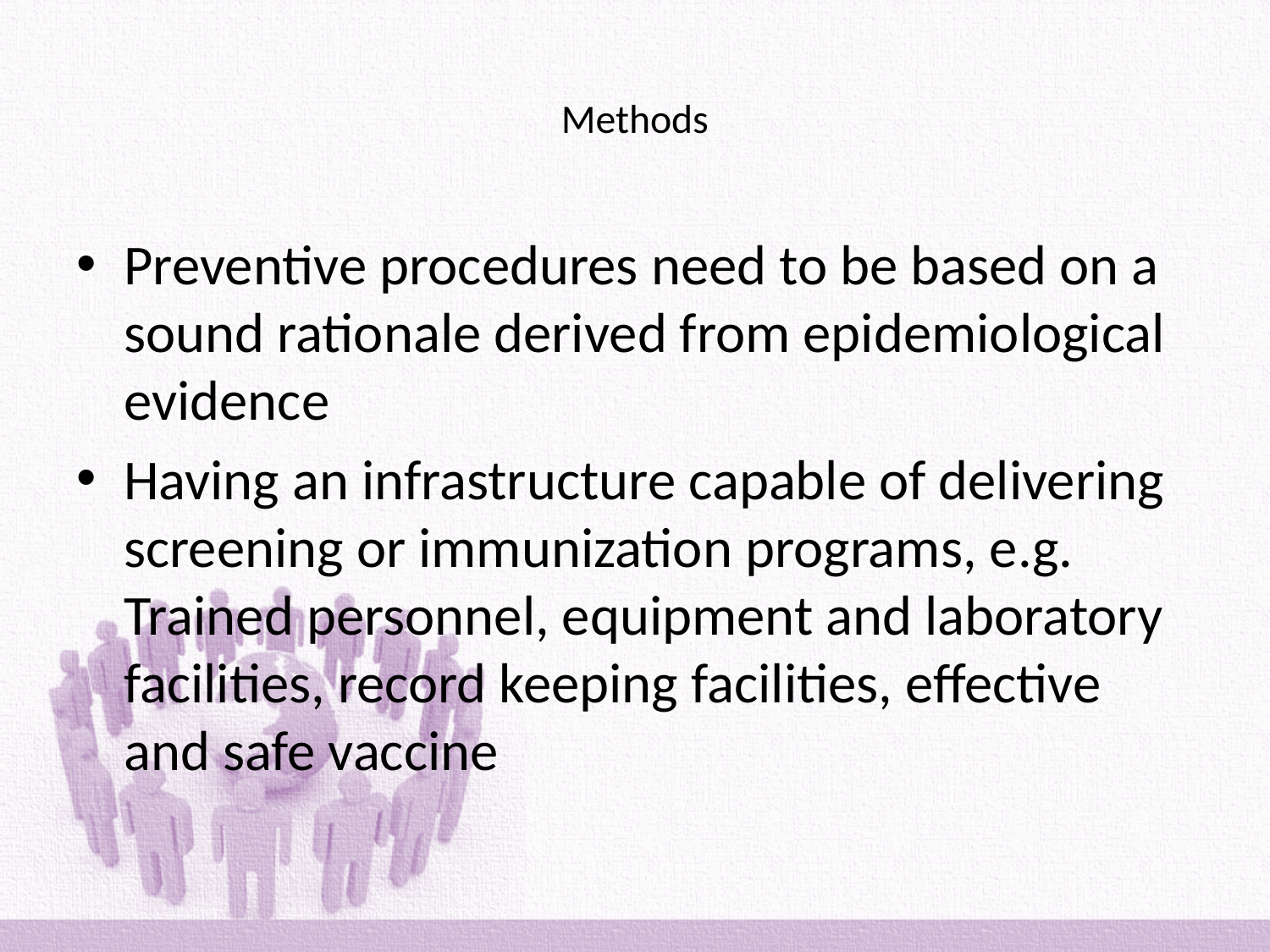

# Methods
Preventive procedures need to be based on a sound rationale derived from epidemiological evidence
Having an infrastructure capable of delivering screening or immunization programs, e.g. Trained personnel, equipment and laboratory facilities, record keeping facilities, effective and safe vaccine